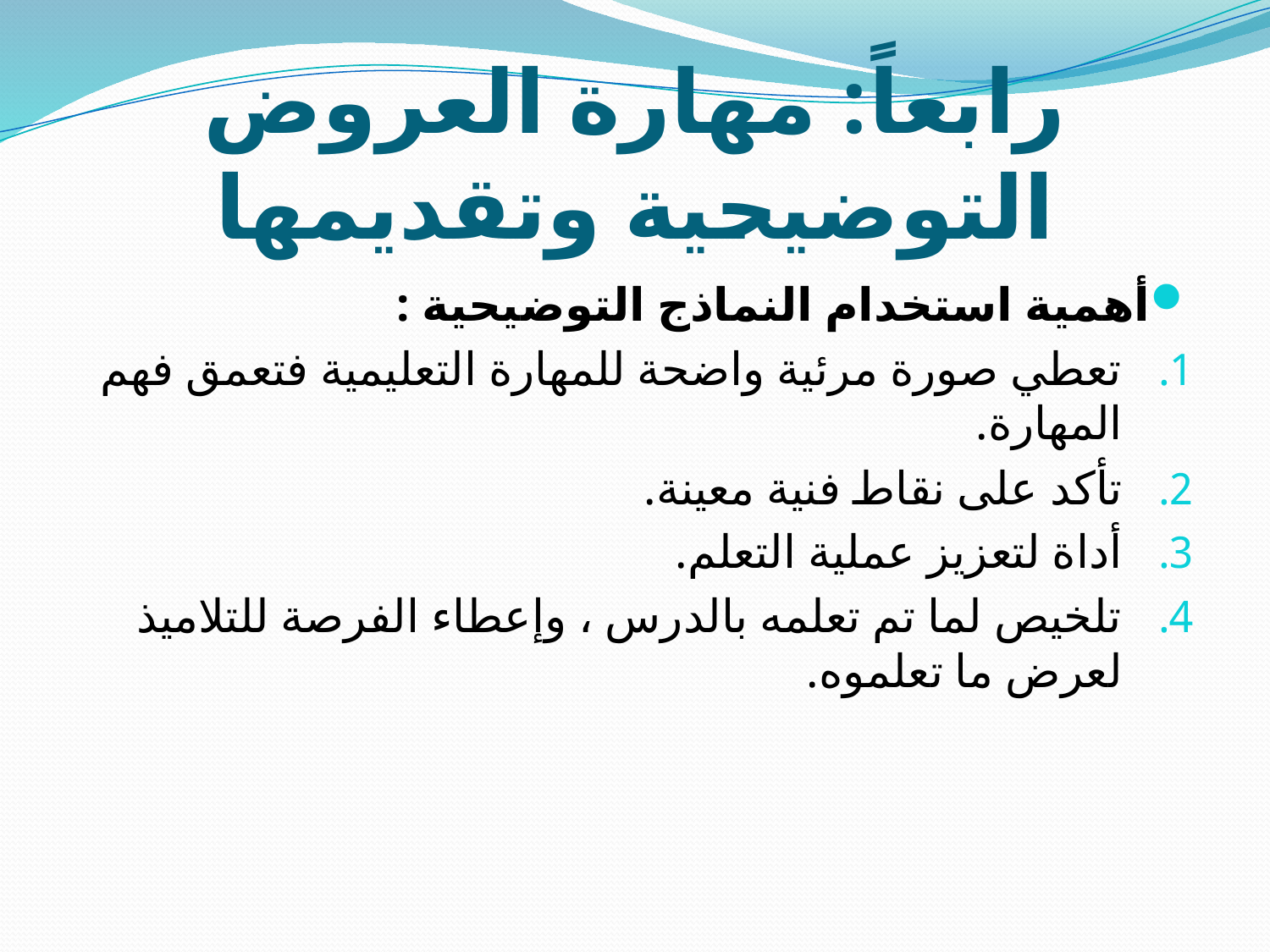

# رابعاً: مهارة العروض التوضيحية وتقديمها
أهمية استخدام النماذج التوضيحية :
تعطي صورة مرئية واضحة للمهارة التعليمية فتعمق فهم المهارة.
تأكد على نقاط فنية معينة.
أداة لتعزيز عملية التعلم.
تلخيص لما تم تعلمه بالدرس ، وإعطاء الفرصة للتلاميذ لعرض ما تعلموه.